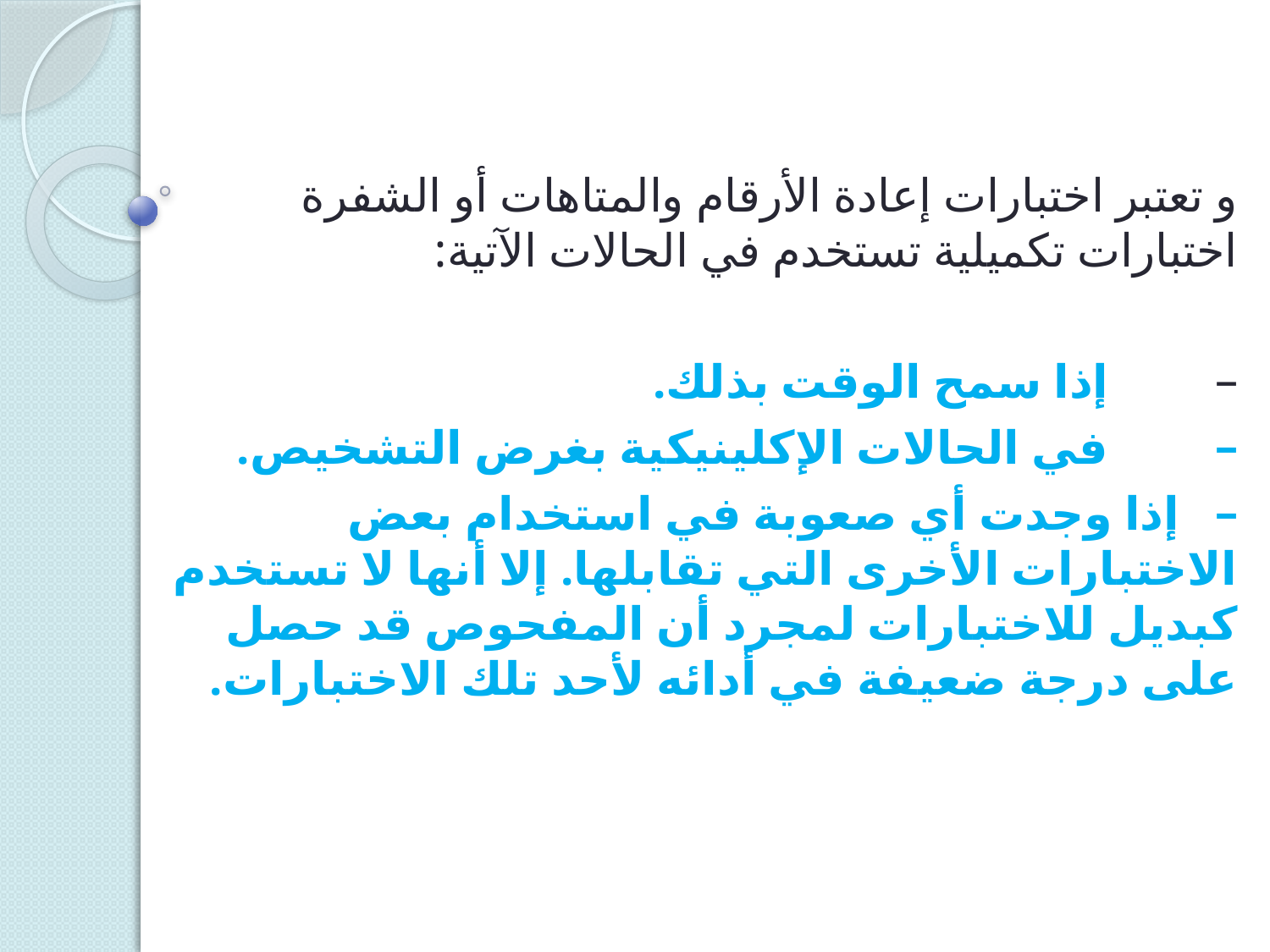

و تعتبر اختبارات إعادة الأرقام والمتاهات أو الشفرة اختبارات تكميلية تستخدم في الحالات الآتية:

–         إذا سمح الوقت بذلك.
–         في الحالات الإكلينيكية بغرض التشخيص.
–   إذا وجدت أي صعوبة في استخدام بعض الاختبارات الأخرى التي تقابلها. إلا أنها لا تستخدم كبديل للاختبارات لمجرد أن المفحوص قد حصل على درجة ضعيفة في أدائه لأحد تلك الاختبارات.